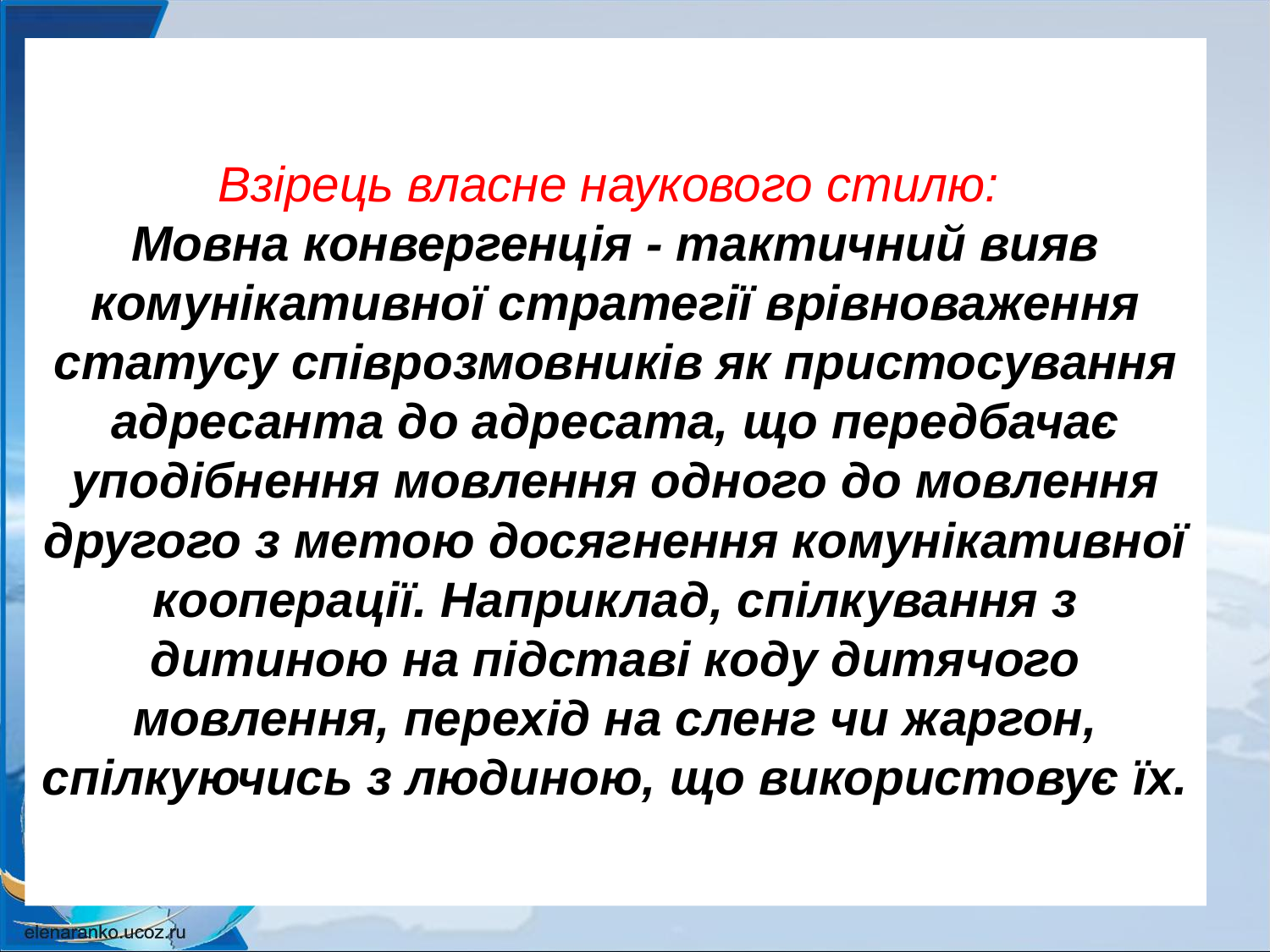

# Взірець власне наукового стилю: Мовна конвергенція - тактичний вияв комунікативної стратегії врівноваження статусу співрозмовників як пристосування адресанта до адресата, що передбачає уподібнення мовлення одного до мовлення другого з метою досягнення комунікативної кооперації. Наприклад, спілкування з дитиною на підставі коду дитячого мовлення, перехід на сленг чи жаргон, спілкуючись з людиною, що використовує їх.